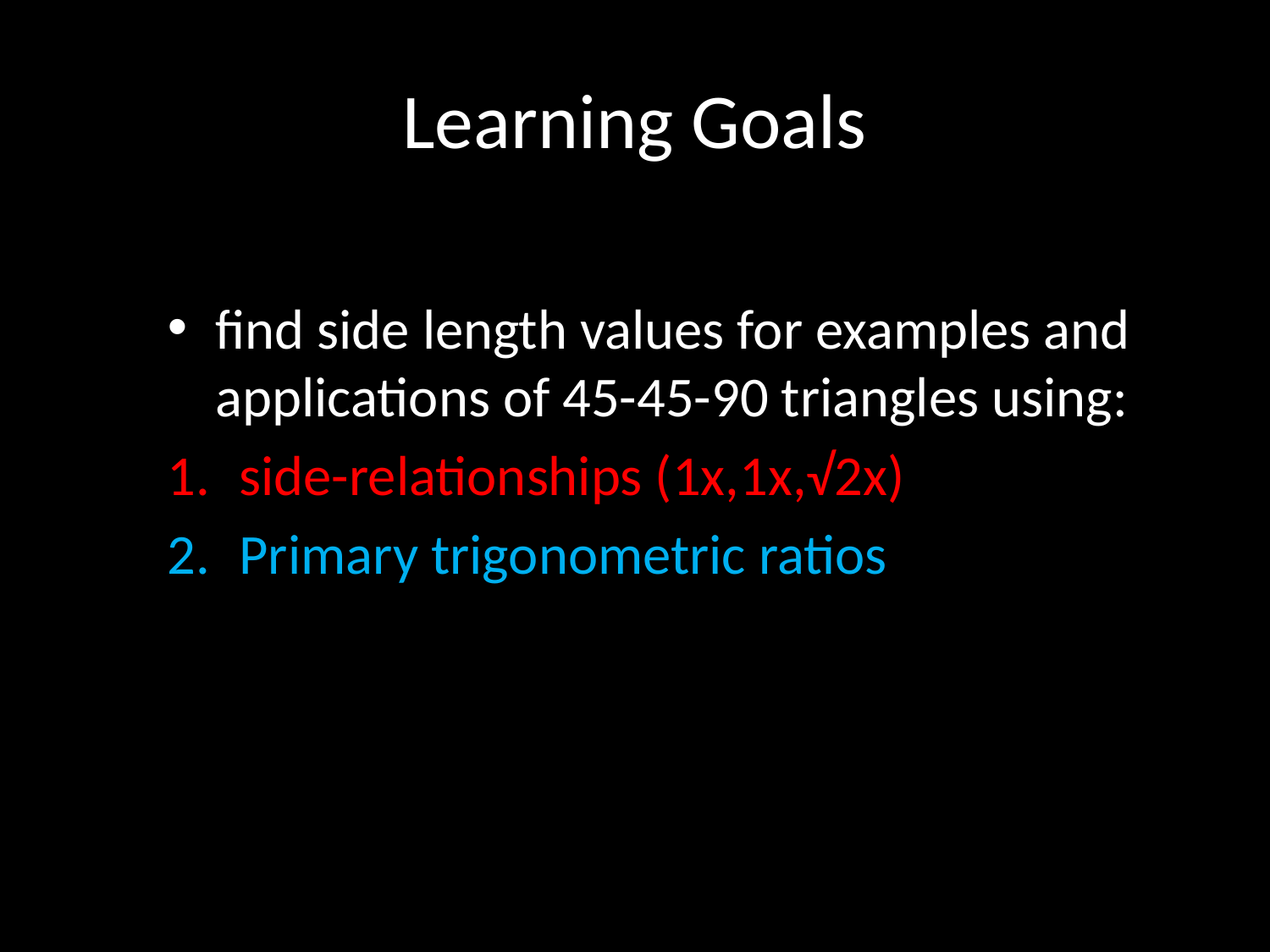

# Learning Goals
find side length values for examples and applications of 45-45-90 triangles using:
side-relationships (1x,1x,√2x)
Primary trigonometric ratios